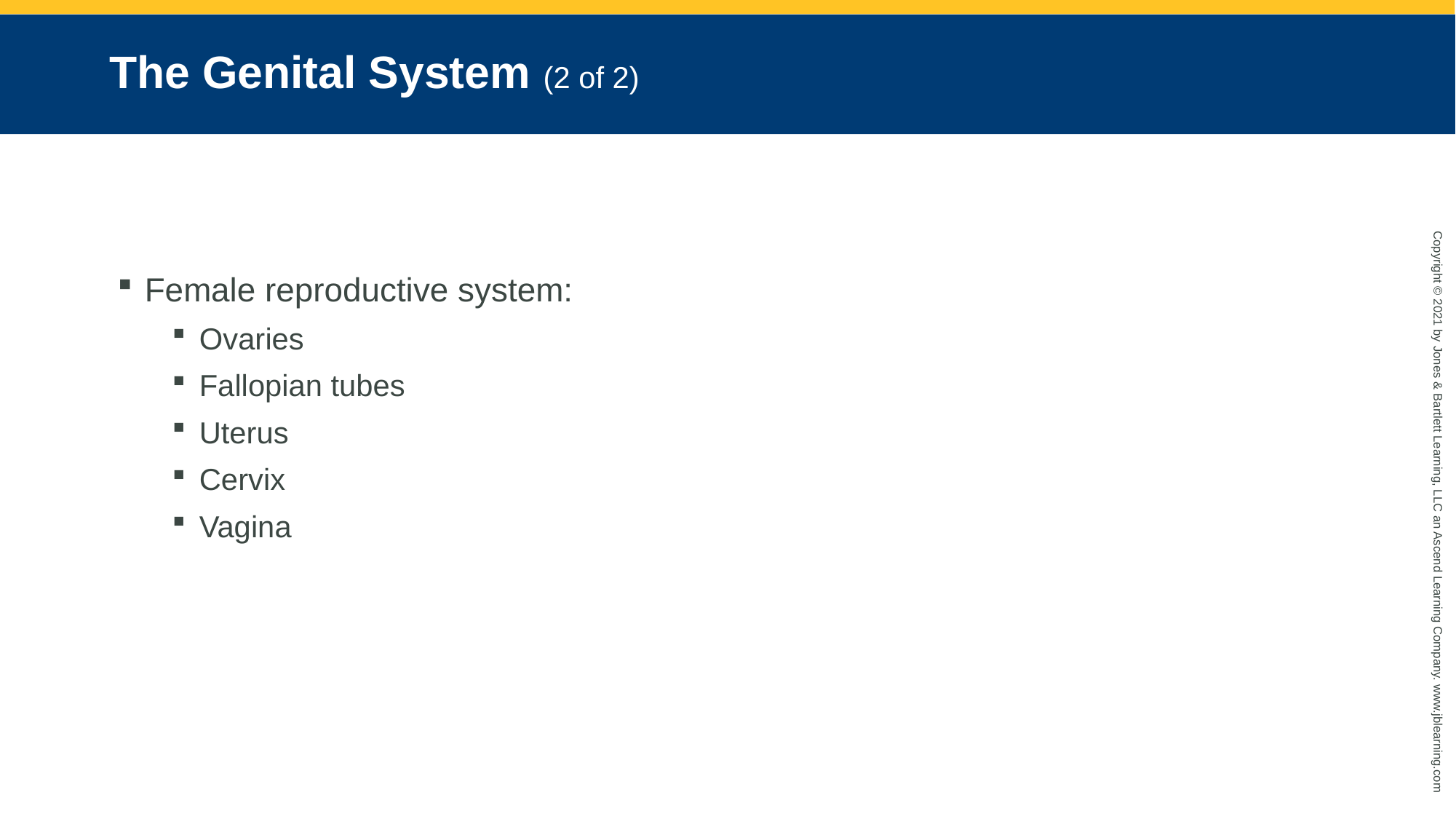

# The Genital System (2 of 2)
Female reproductive system:
Ovaries
Fallopian tubes
Uterus
Cervix
Vagina